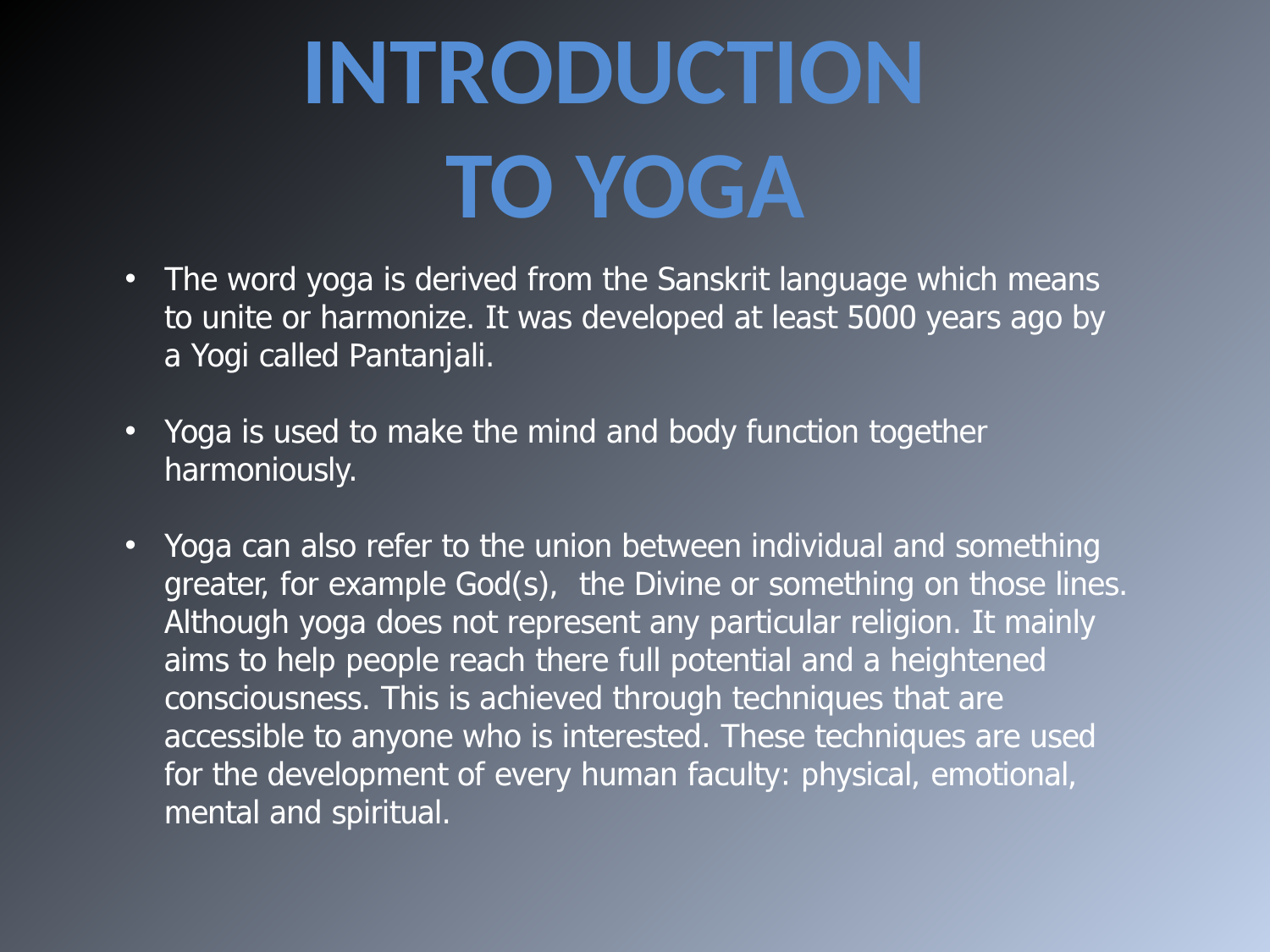

INTRODUCTION
TO YOGA
The word yoga is derived from the Sanskrit language which means to unite or harmonize. It was developed at least 5000 years ago by a Yogi called Pantanjali.

Yoga is used to make the mind and body function together harmoniously.

Yoga can also refer to the union between individual and something greater, for example God(s),  the Divine or something on those lines. Although yoga does not represent any particular religion. It mainly aims to help people reach there full potential and a heightened consciousness. This is achieved through techniques that are accessible to anyone who is interested. These techniques are used for the development of every human faculty: physical, emotional, mental and spiritual.